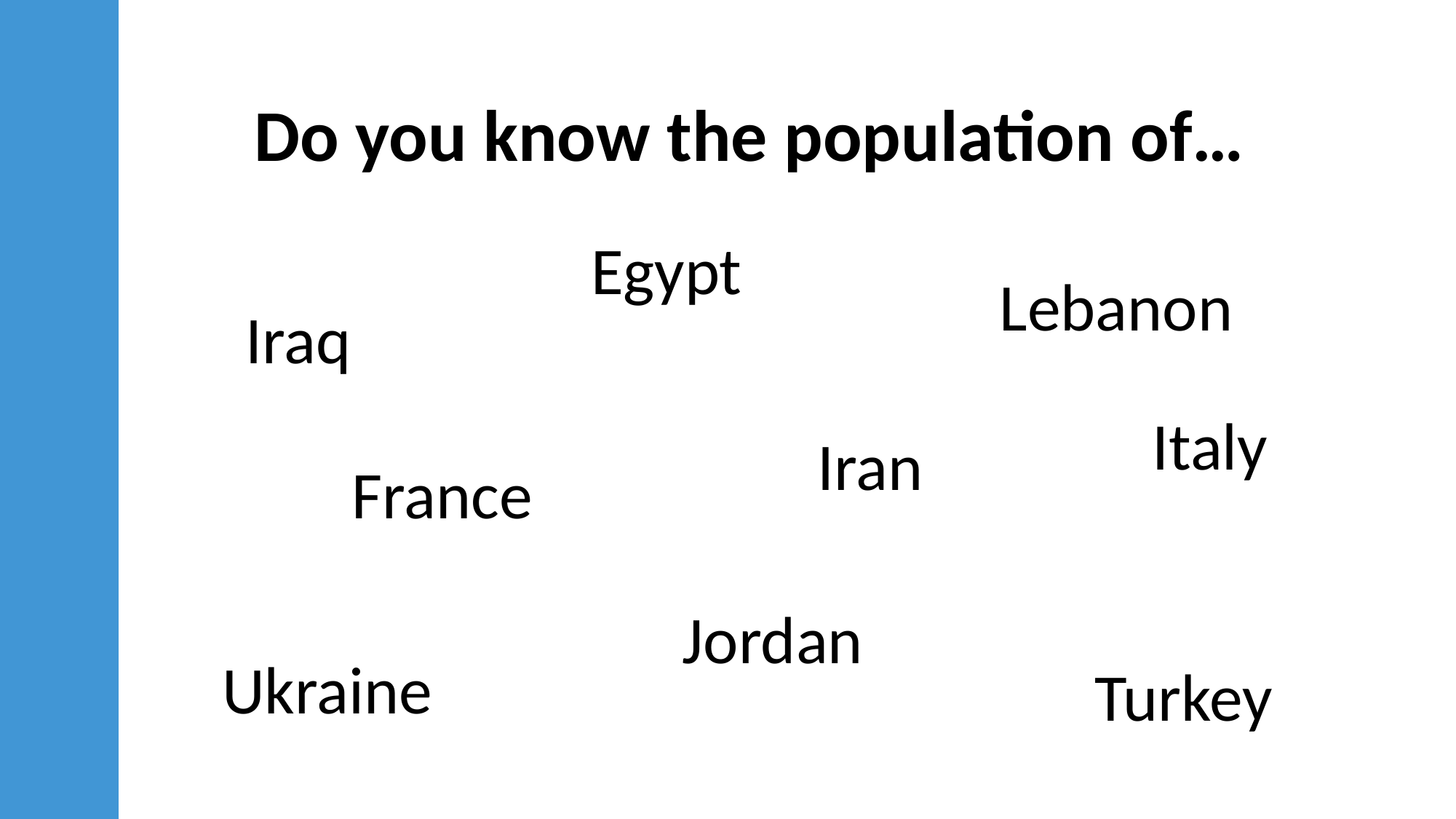

# Do you know the population of…
Egypt
Lebanon
Iraq
Italy
Iran
France
Jordan
Ukraine
Turkey